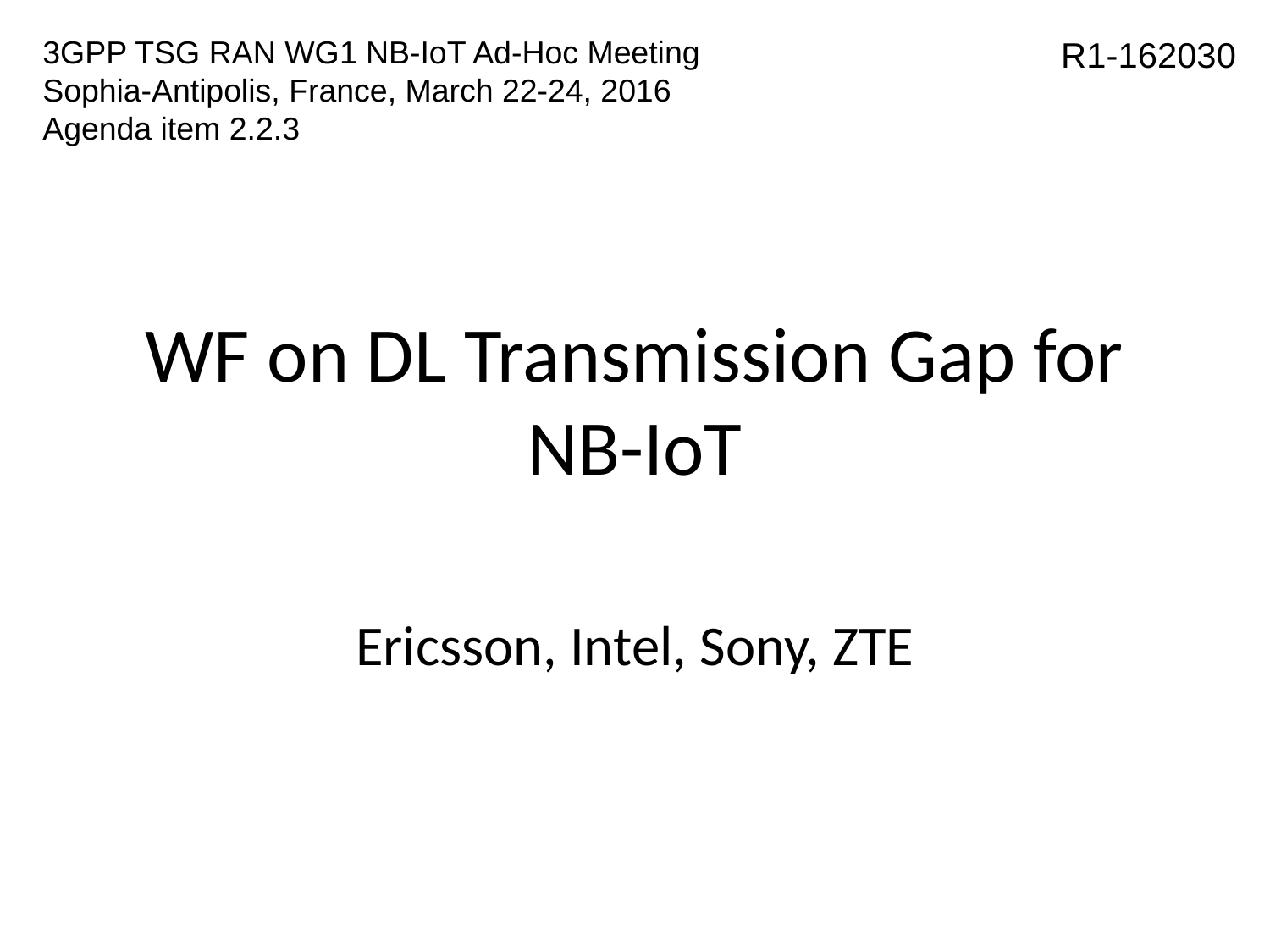

3GPP TSG RAN WG1 NB-IoT Ad-Hoc Meeting
Sophia-Antipolis, France, March 22-24, 2016
Agenda item 2.2.3
R1-162030
# WF on DL Transmission Gap for NB-IoT
Ericsson, Intel, Sony, ZTE